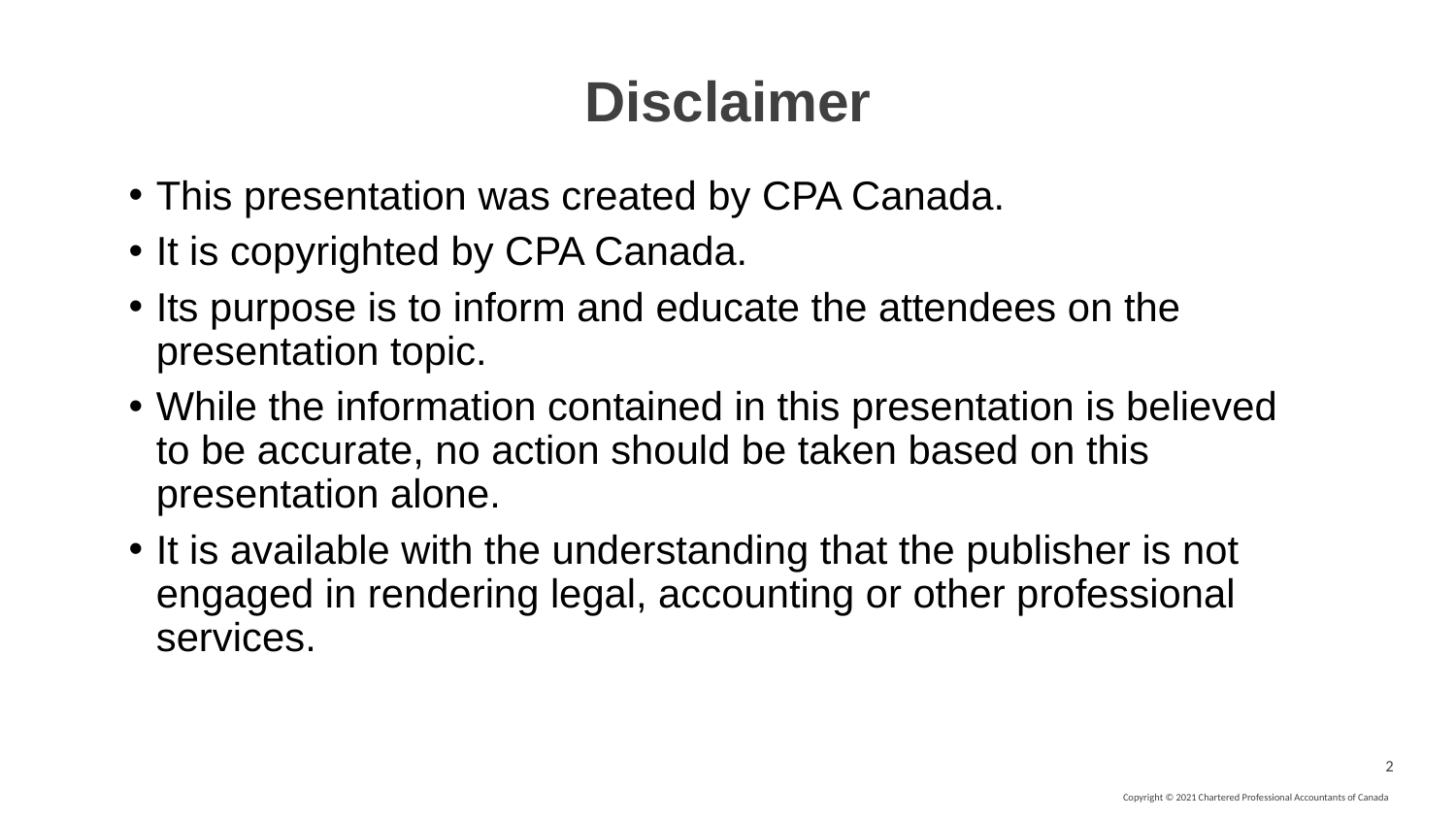

# Disclaimer
This presentation was created by CPA Canada.
It is copyrighted by CPA Canada.
Its purpose is to inform and educate the attendees on the presentation topic.
While the information contained in this presentation is believed to be accurate, no action should be taken based on this presentation alone.
It is available with the understanding that the publisher is not engaged in rendering legal, accounting or other professional services.
Copyright © 2021 Chartered Professional Accountants of Canada